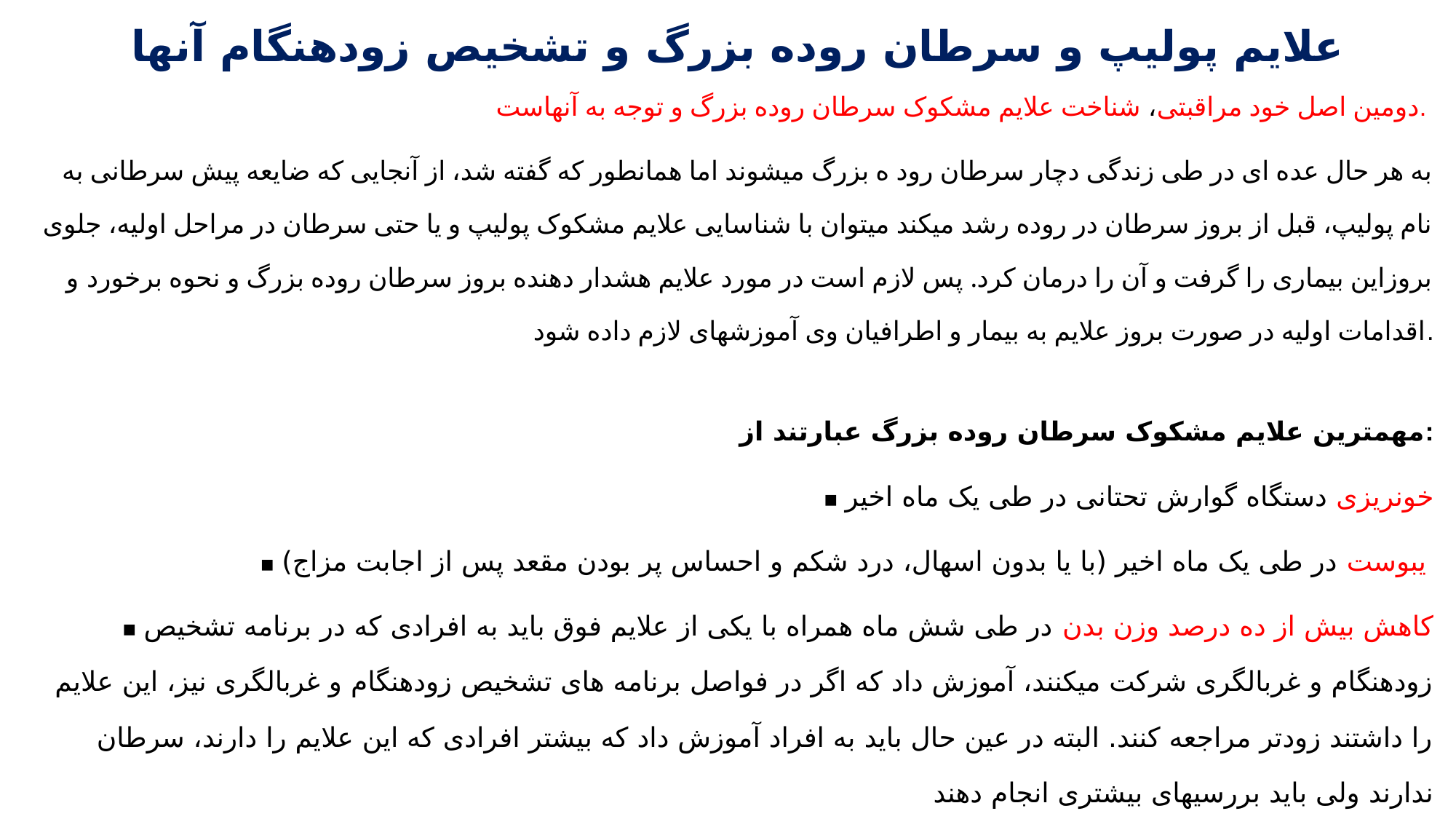

# علایم پولیپ و سرطان روده بزرگ و تشخیص زودهنگام آنها
دومین اصل خود مراقبتی، شناخت علایم مشکوک سرطان روده بزرگ و توجه به آنهاست.
به هر حال عده ای در طی زندگی دچار سرطان رود ه بزرگ میشوند اما همانطور که گفته شد، از آنجایی که ضایعه پیش سرطانی به نام پولیپ، قبل از بروز سرطان در روده رشد میکند میتوان با شناسایی علایم مشکوک پولیپ و یا حتی سرطان در مراحل اولیه، جلوی بروزاین بیماری را گرفت و آن را درمان کرد. پس لازم است در مورد علایم هشدار دهنده بروز سرطان روده بزرگ و نحوه برخورداو اقدامات اولیه در صورت بروز علایم به بیمار و اطرافیان وی آموزشهای لازم داده شود.

مهمترین علایم مشکوک سرطان روده بزرگ عبارتند از:
▪ خونریزی دستگاه گوارش تحتانی در طی یک ماه اخیر
▪ یبوست در طی یک ماه اخیر (با یا بدون اسهال، درد شکم و احساس پر بودن مقعد پس از اجابت مزاج)
▪ کاهش بیش از ده درصد وزن بدن در طی شش ماه همراه با یکی از علایم فوق باید به افرادی که در برنامه تشخیص زودهنگام و غربالگری شرکت میکنند، آموزش داد که اگر در فواصل برنامه های تشخیص زودهنگام و غربالگری نیز، این علایم را داشتند زودتر مراجعه کنند. البته در عین حال باید به افراد آموزش داد که بیشتر افرادی که این علایم را دارند، سرطان ندارند ولی باید بررسیهای بیشتری انجام دهند